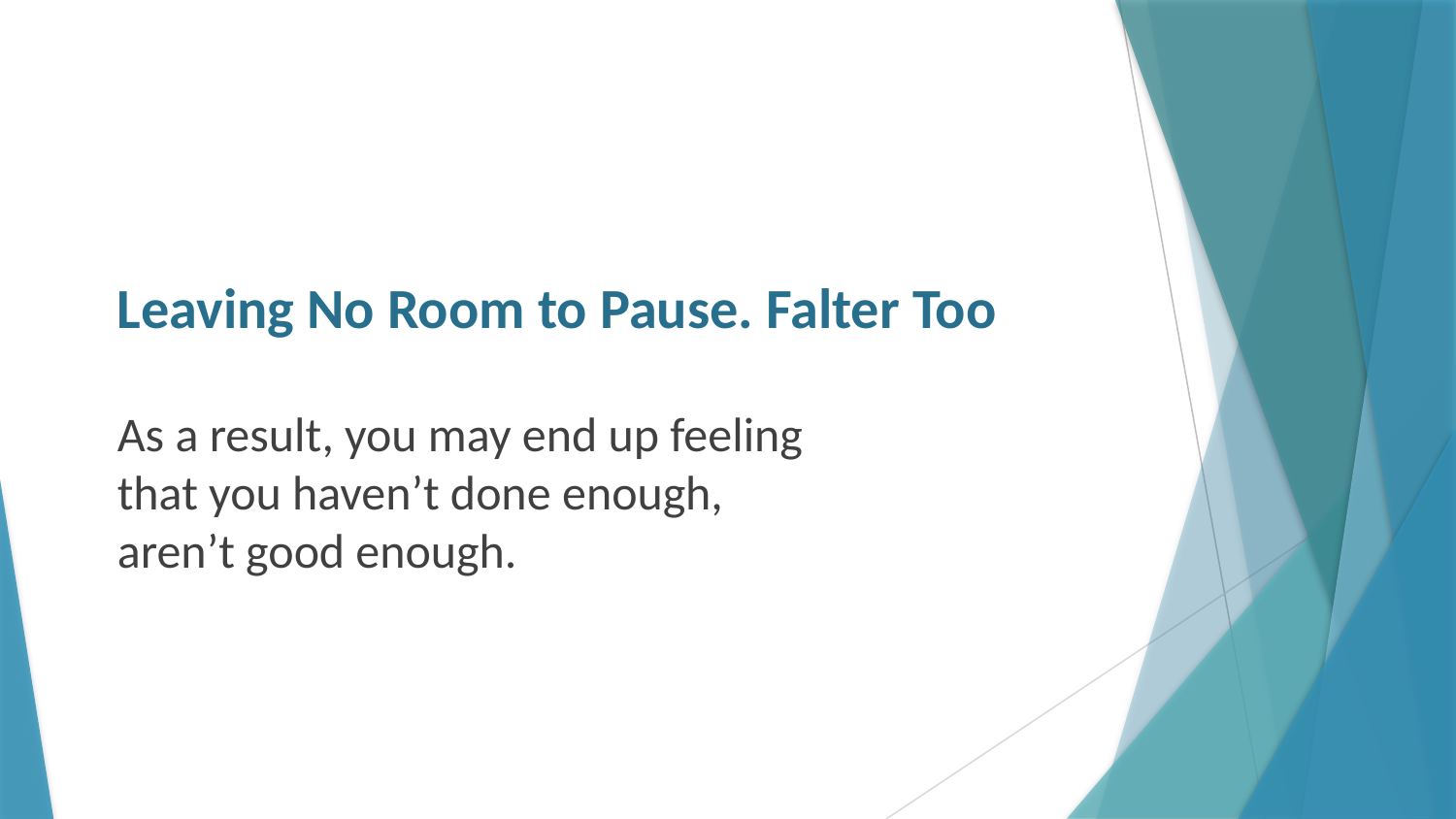

# Leaving No Room to Pause. Falter Too
As a result, you may end up feeling that you haven’t done enough, aren’t good enough.